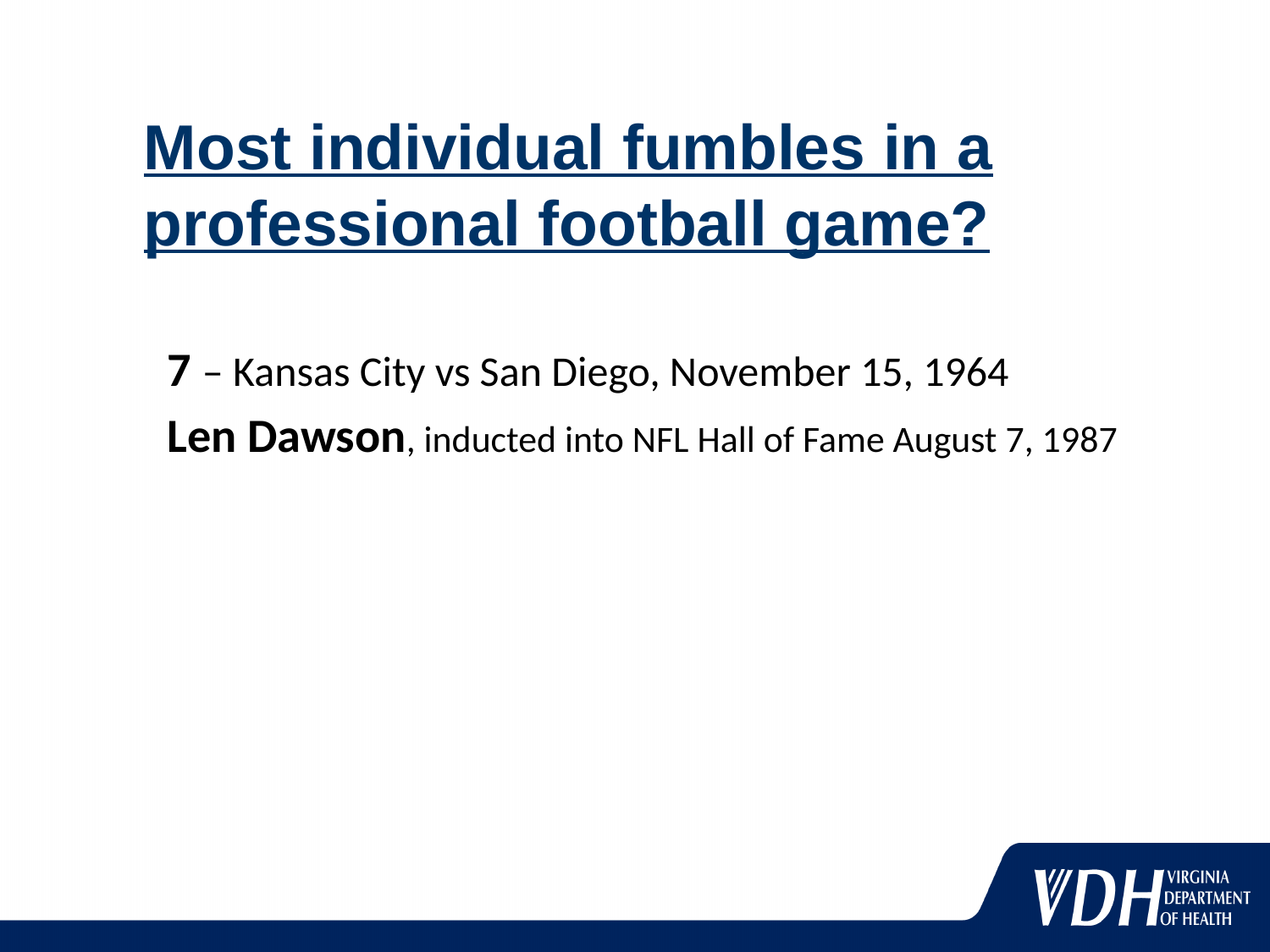

# Most individual fumbles in a professional football game?
7 – Kansas City vs San Diego, November 15, 1964
Len Dawson, inducted into NFL Hall of Fame August 7, 1987